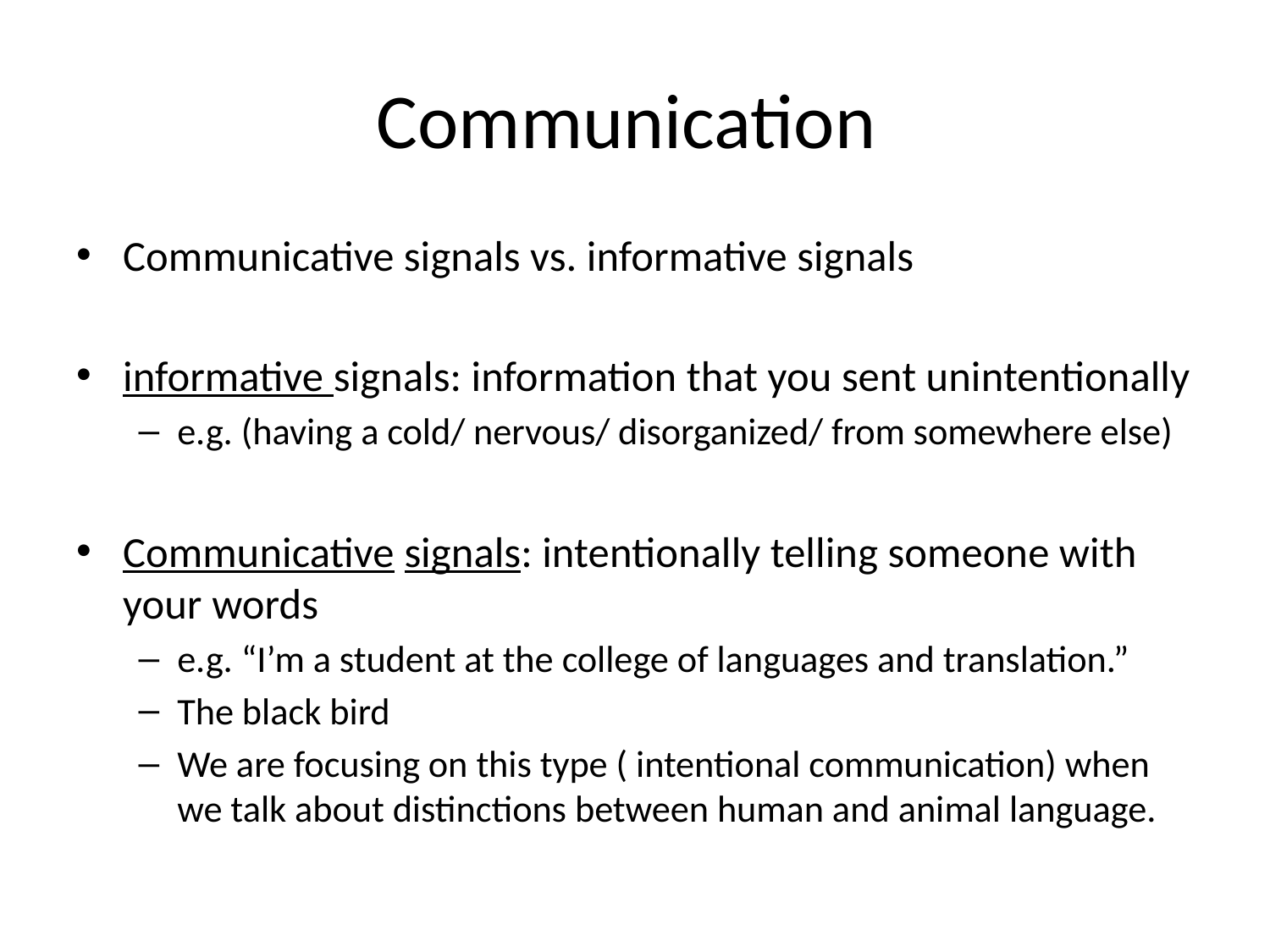

# Communication
Communicative signals vs. informative signals

informative signals: information that you sent unintentionally
e.g. (having a cold/ nervous/ disorganized/ from somewhere else)

Communicative signals: intentionally telling someone with your words
e.g. “I’m a student at the college of languages and translation.”
The black bird
We are focusing on this type ( intentional communication) when we talk about distinctions between human and animal language.